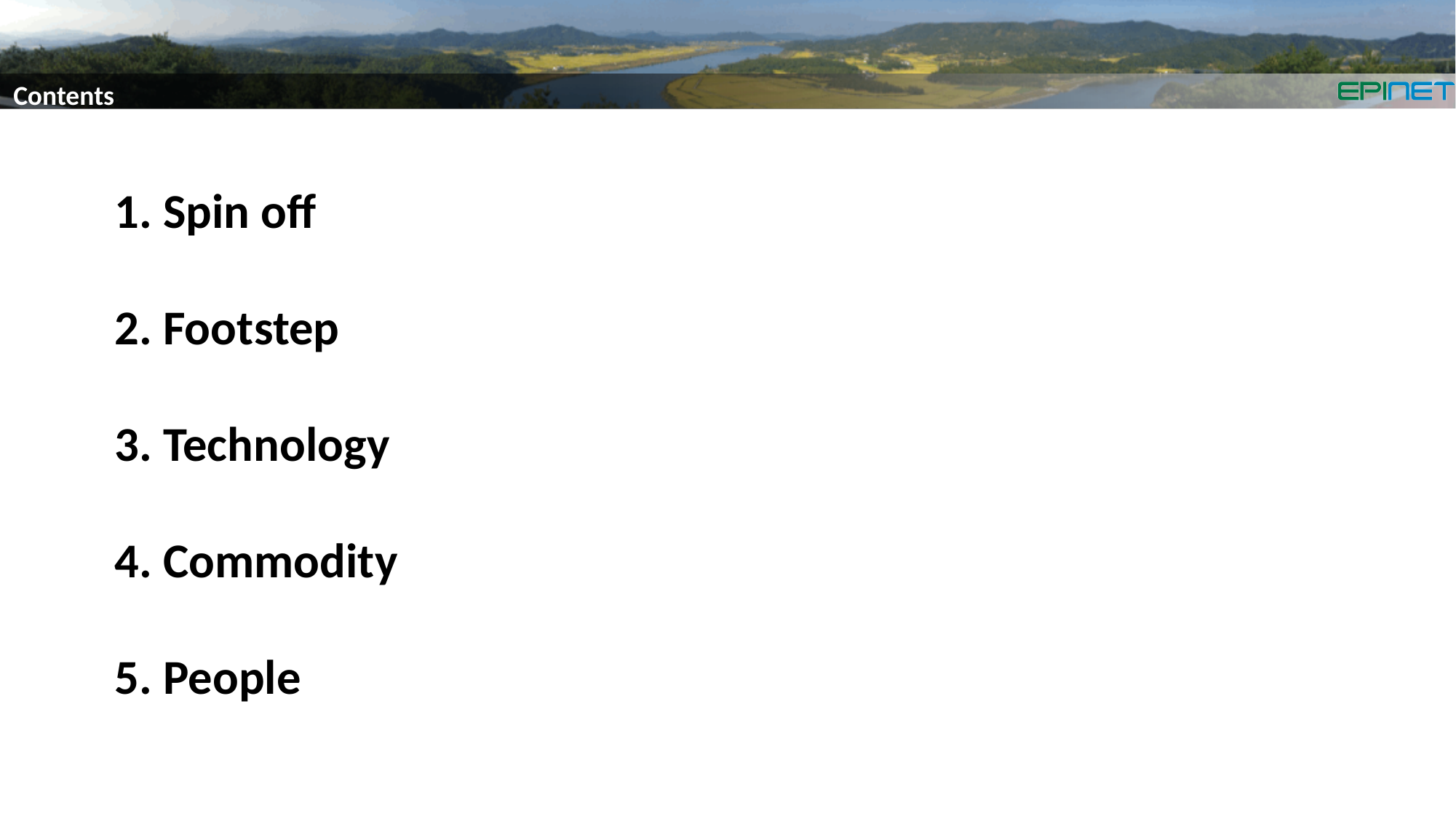

Contents
 Spin off

 Footstep

 Technology

 Commodity

 People